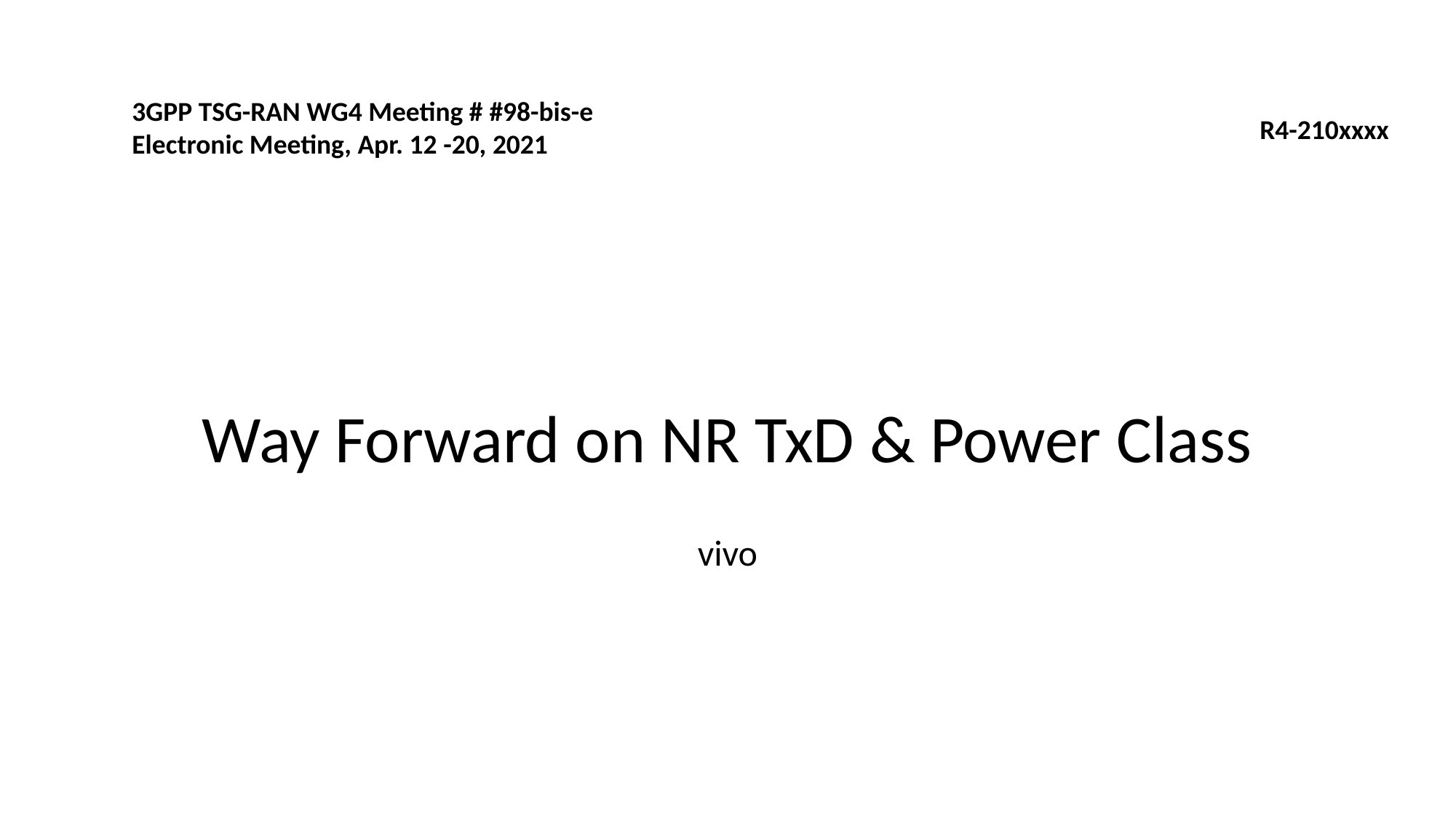

3GPP TSG-RAN WG4 Meeting # #98-bis-e
Electronic Meeting, Apr. 12 -20, 2021
R4-210xxxx
# Way Forward on NR TxD & Power Class
vivo